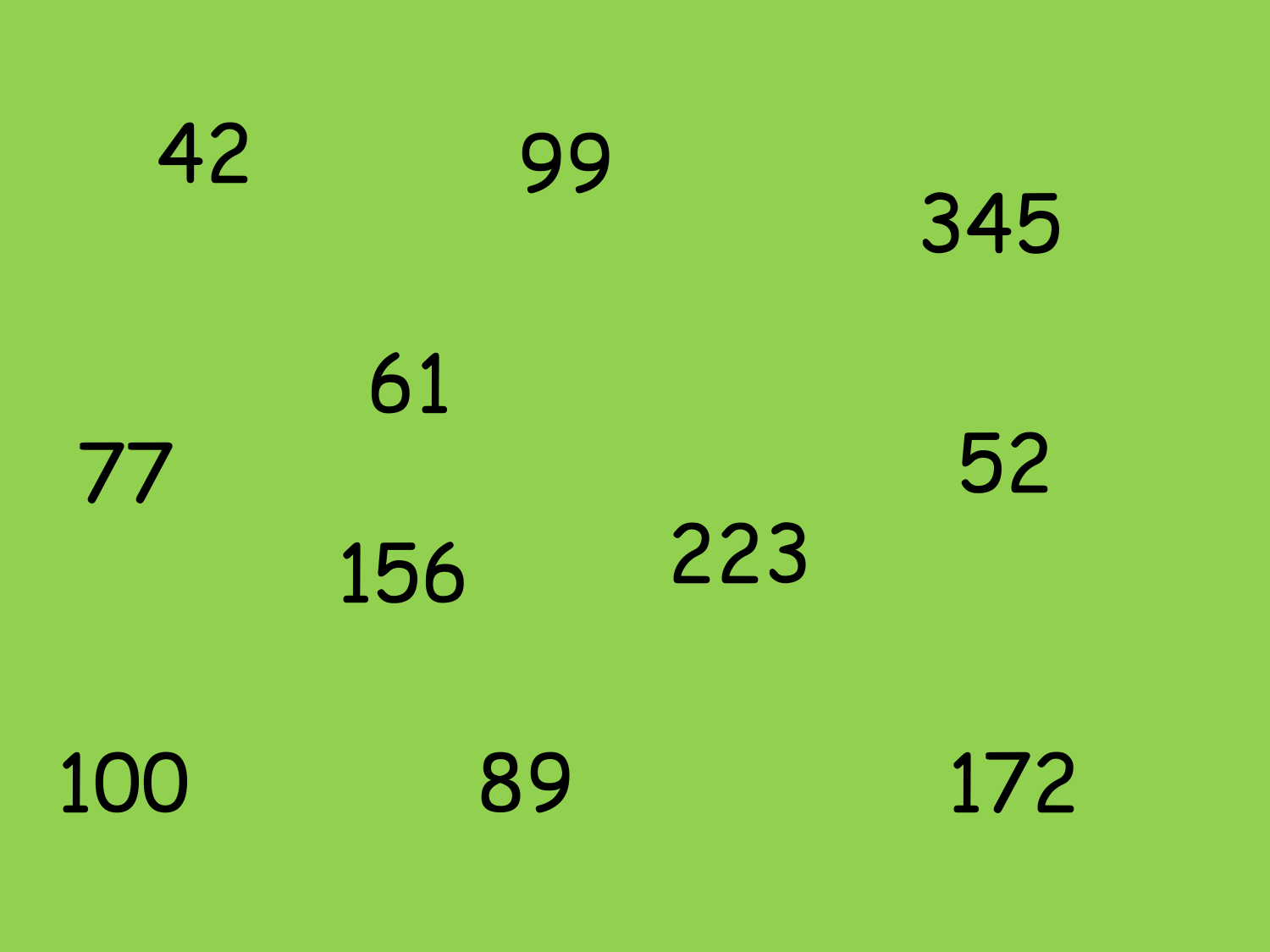

42
99
345
61
52
77
223
156
100
89
172